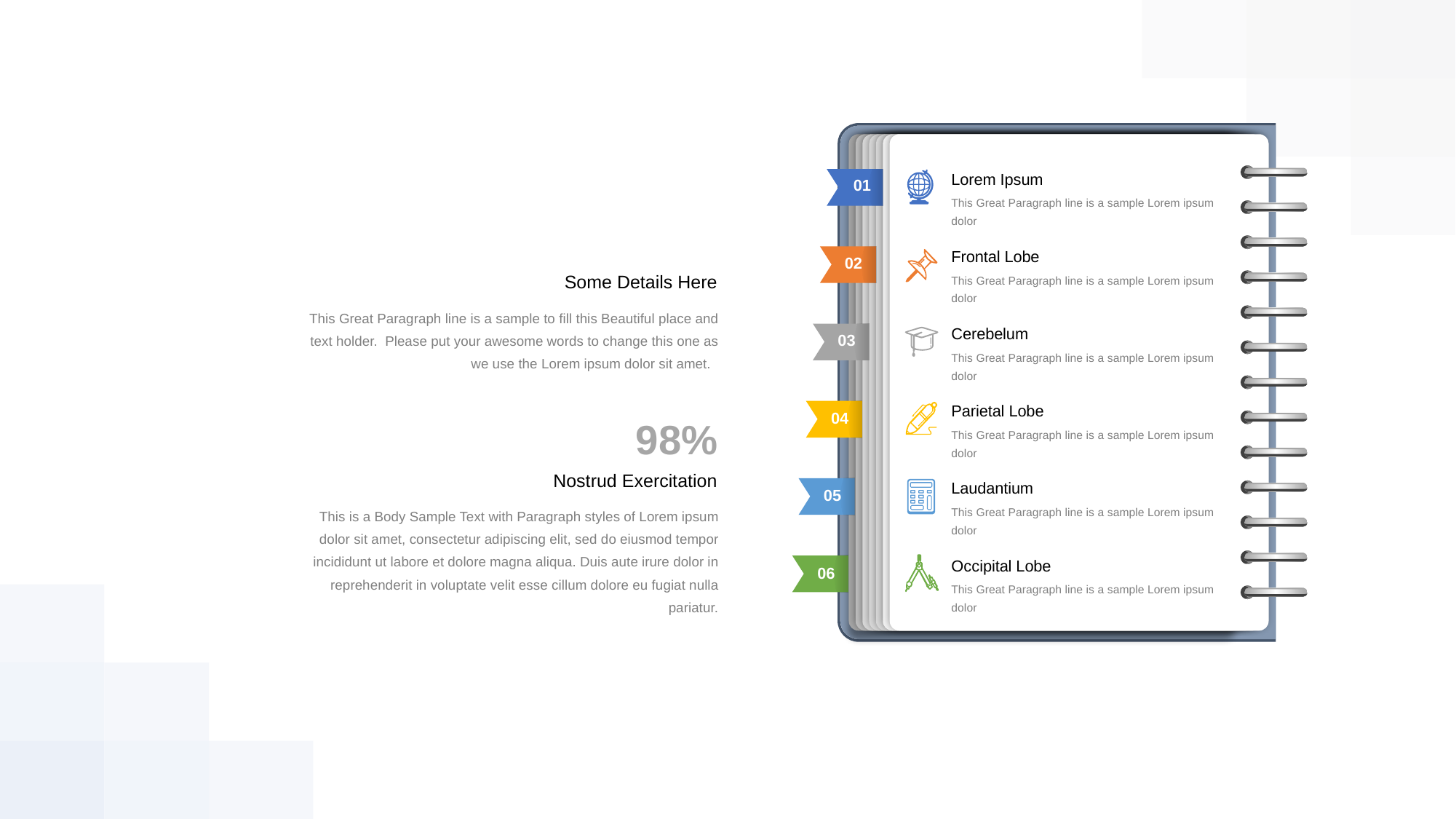

Lorem Ipsum
This Great Paragraph line is a sample Lorem ipsum dolor

01

Frontal Lobe
This Great Paragraph line is a sample Lorem ipsum dolor

02

Some Details Here
This Great Paragraph line is a sample to fill this Beautiful place and text holder.  Please put your awesome words to change this one as we use the Lorem ipsum dolor sit amet.
Cerebelum
This Great Paragraph line is a sample Lorem ipsum dolor

03

Parietal Lobe
This Great Paragraph line is a sample Lorem ipsum dolor

04

98%
Nostrud Exercitation
This is a Body Sample Text with Paragraph styles of Lorem ipsum dolor sit amet, consectetur adipiscing elit, sed do eiusmod tempor incididunt ut labore et dolore magna aliqua. Duis aute irure dolor in reprehenderit in voluptate velit esse cillum dolore eu fugiat nulla pariatur.
Laudantium
This Great Paragraph line is a sample Lorem ipsum dolor

05

Occipital Lobe
This Great Paragraph line is a sample Lorem ipsum dolor

06